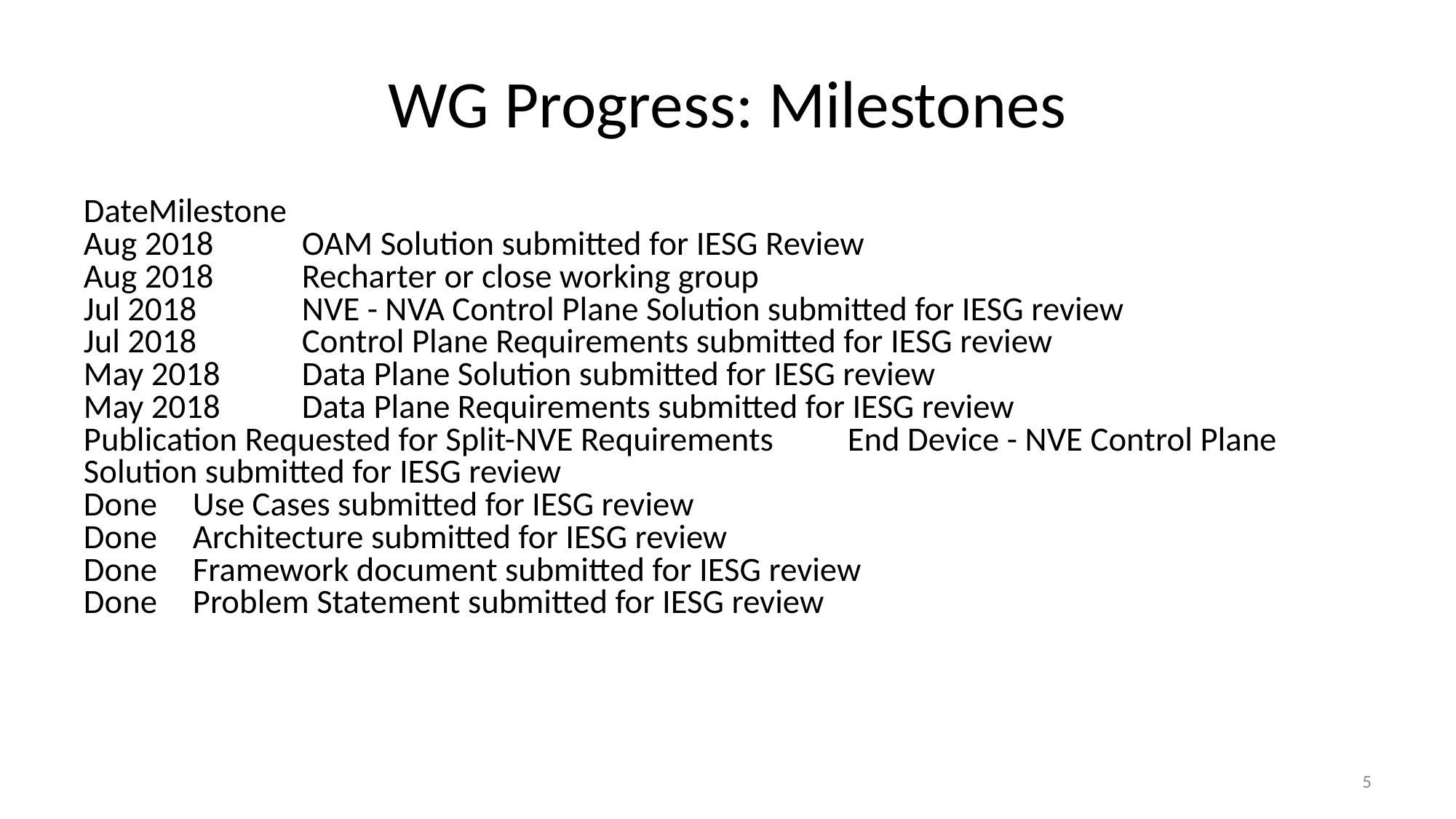

# WG Progress: Milestones
DateMilestone
Aug 2018	OAM Solution submitted for IESG Review
Aug 2018	Recharter or close working group
Jul 2018	NVE - NVA Control Plane Solution submitted for IESG review
Jul 2018	Control Plane Requirements submitted for IESG review
May 2018	Data Plane Solution submitted for IESG review
May 2018	Data Plane Requirements submitted for IESG review
Publication Requested for Split-NVE Requirements	End Device - NVE Control Plane Solution submitted for IESG review
Done	Use Cases submitted for IESG review
Done	Architecture submitted for IESG review
Done	Framework document submitted for IESG review
Done	Problem Statement submitted for IESG review
5